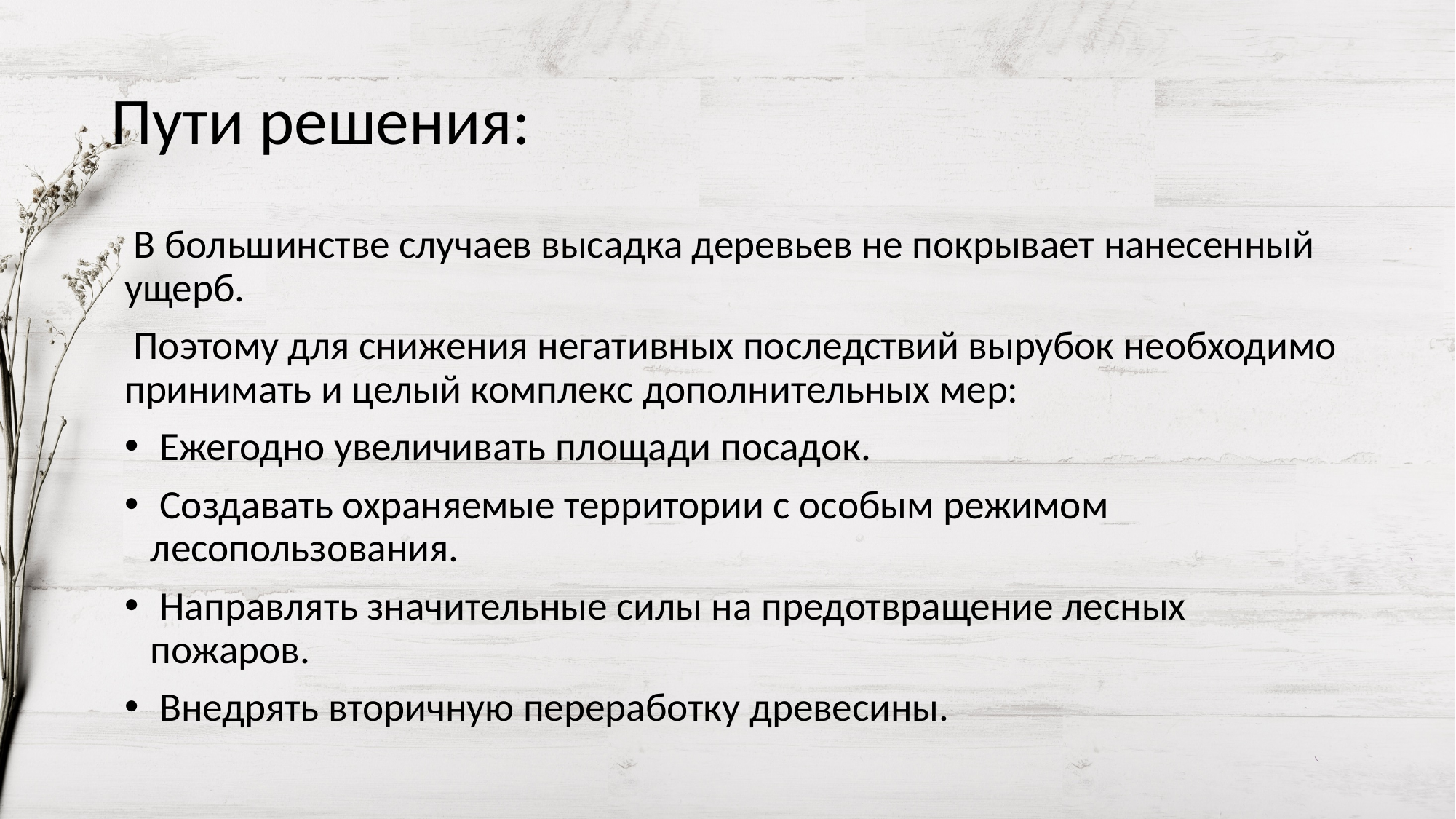

# Пути решения:
 В большинстве случаев высадка деревьев не покрывает нанесенный ущерб.
 Поэтому для снижения негативных последствий вырубок необходимо принимать и целый комплекс дополнительных мер:
 Ежегодно увеличивать площади посадок.
 Создавать охраняемые территории с особым режимом лесопользования.
 Направлять значительные силы на предотвращение лесных    пожаров.
 Внедрять вторичную переработку древесины.